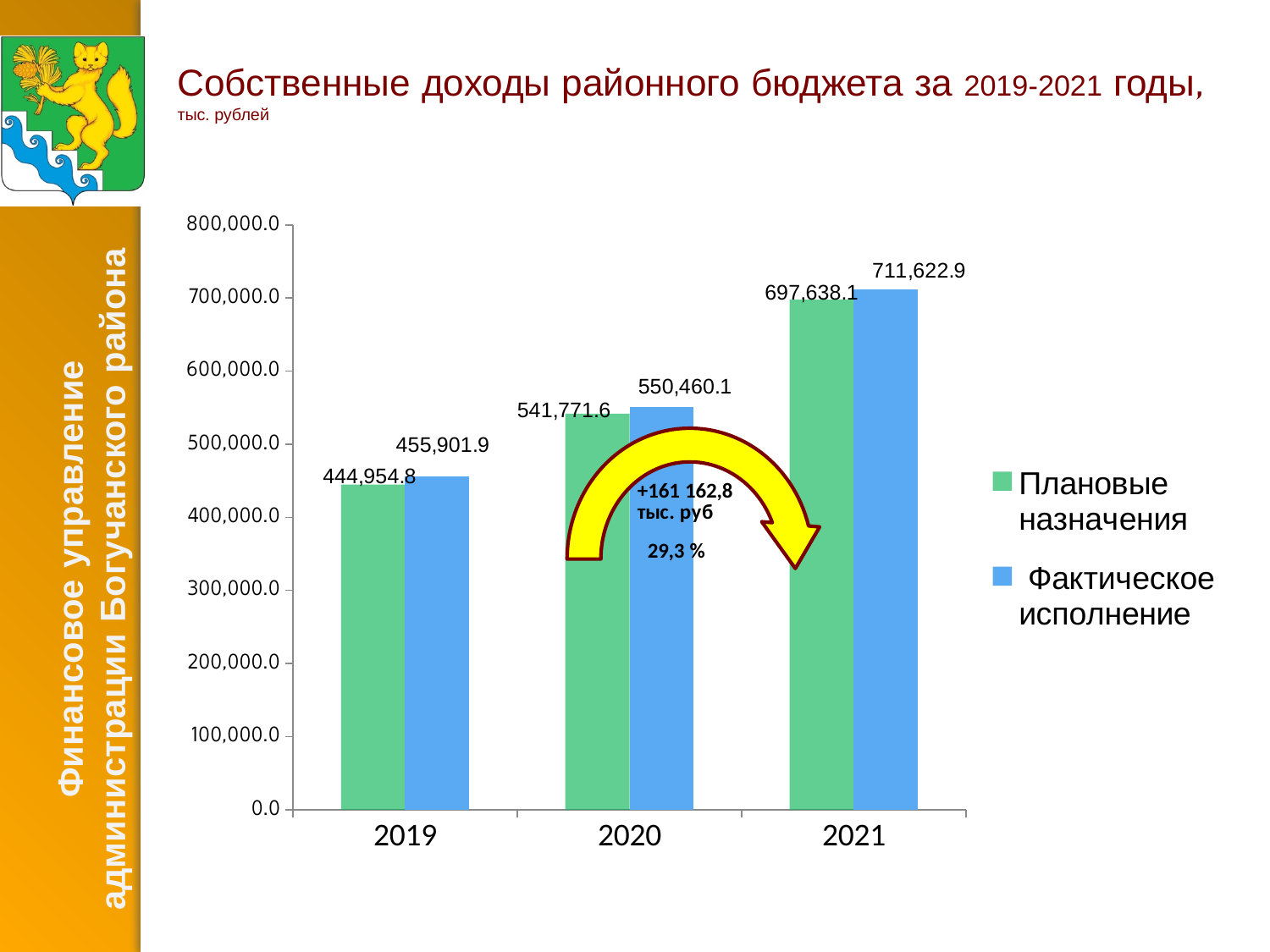

# Собственные доходы районного бюджета за 2019-2021 годы, тыс. рублей

### Chart

| Category | Плановые назначения |  Фактическое исполнение |
|---|---|---|
| 2019 | 444954.8 | 455901.9 |
| 2020 | 541771.6 | 550460.1 |
| 2021 | 697638.1 | 711622.9 |